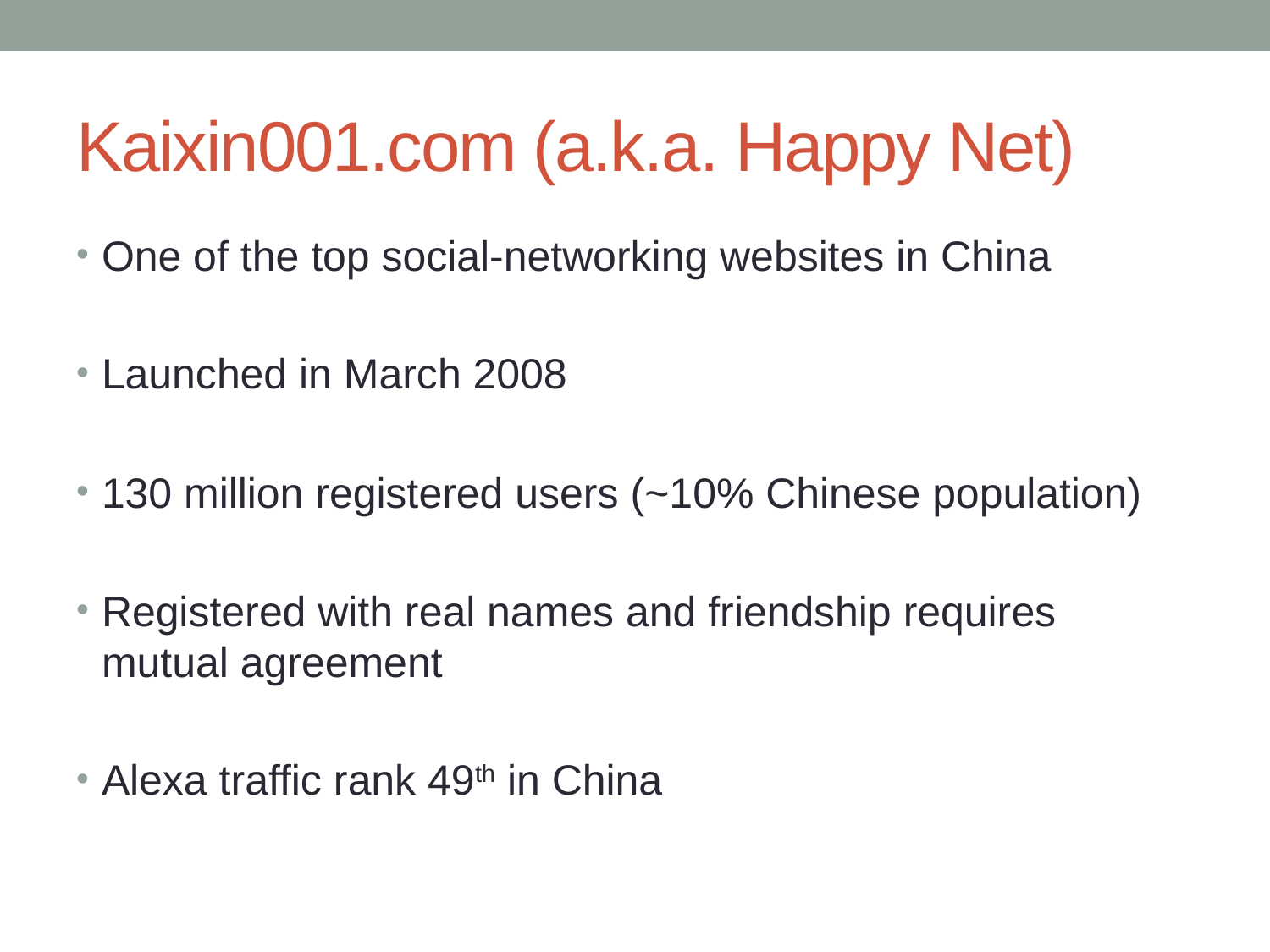

# Kaixin001.com (a.k.a. Happy Net)
One of the top social-networking websites in China

Launched in March 2008

130 million registered users (~10% Chinese population)

Registered with real names and friendship requires mutual agreement

Alexa traffic rank 49th in China